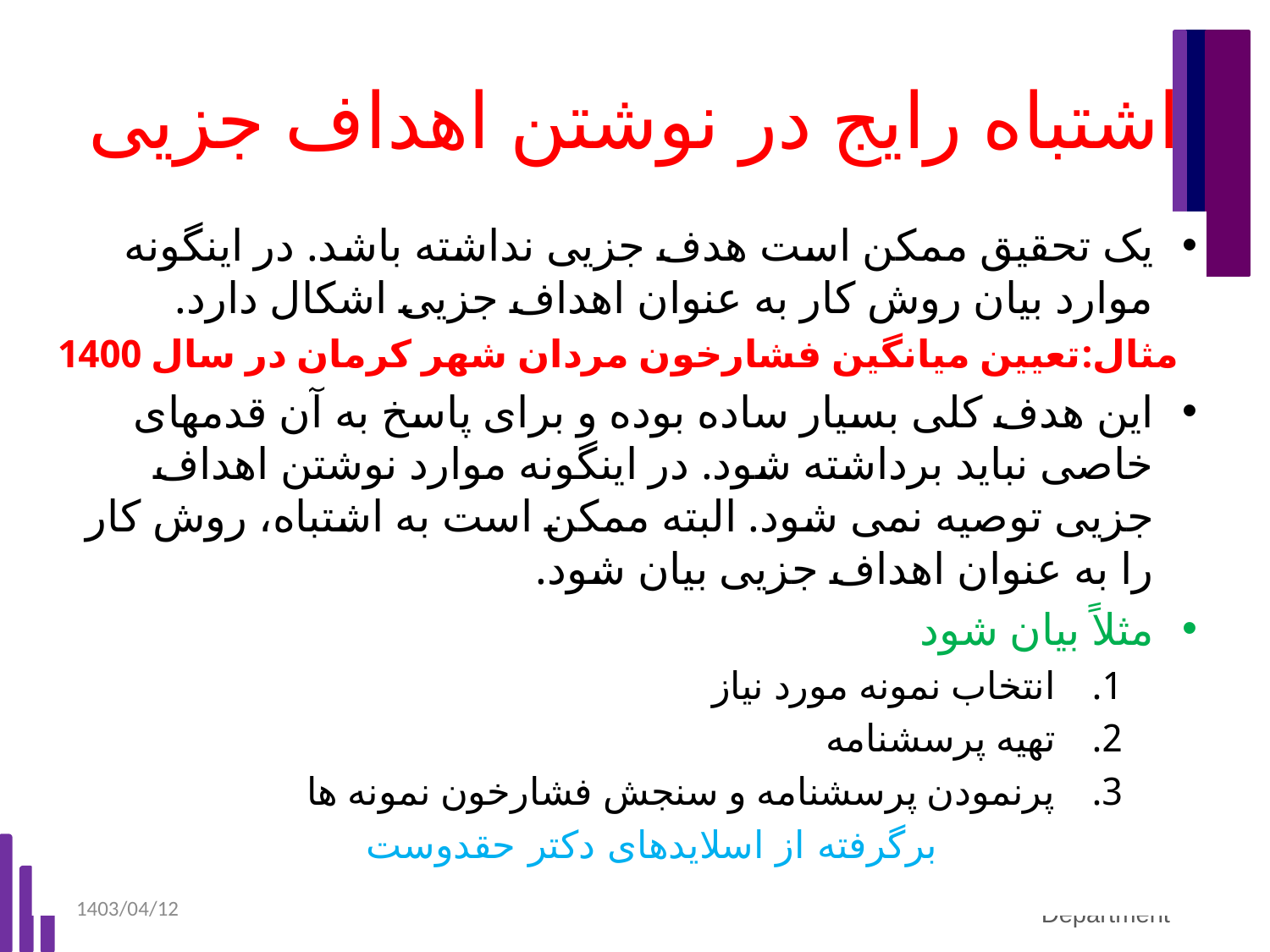

# اشتباه رایج در نوشتن اهداف جزیی
یک تحقیق ممکن است هدف جزیی نداشته باشد. در اینگونه موارد بیان روش کار به عنوان اهداف جزیی اشکال دارد.
مثال:تعیین میانگین فشارخون مردان شهر کرمان در سال 1400
این هدف کلی بسیار ساده بوده و برای پاسخ به آن قدمهای خاصی نباید برداشته شود. در اینگونه موارد نوشتن اهداف جزیی توصیه نمی شود. البته ممکن است به اشتباه، روش کار را به عنوان اهداف جزیی بیان شود.
مثلاً بیان شود
انتخاب نمونه مورد نیاز
تهیه پرسشنامه
پرنمودن پرسشنامه و سنجش فشارخون نمونه ها
برگرفته از اسلایدهای دکتر حقدوست

1403/04/12